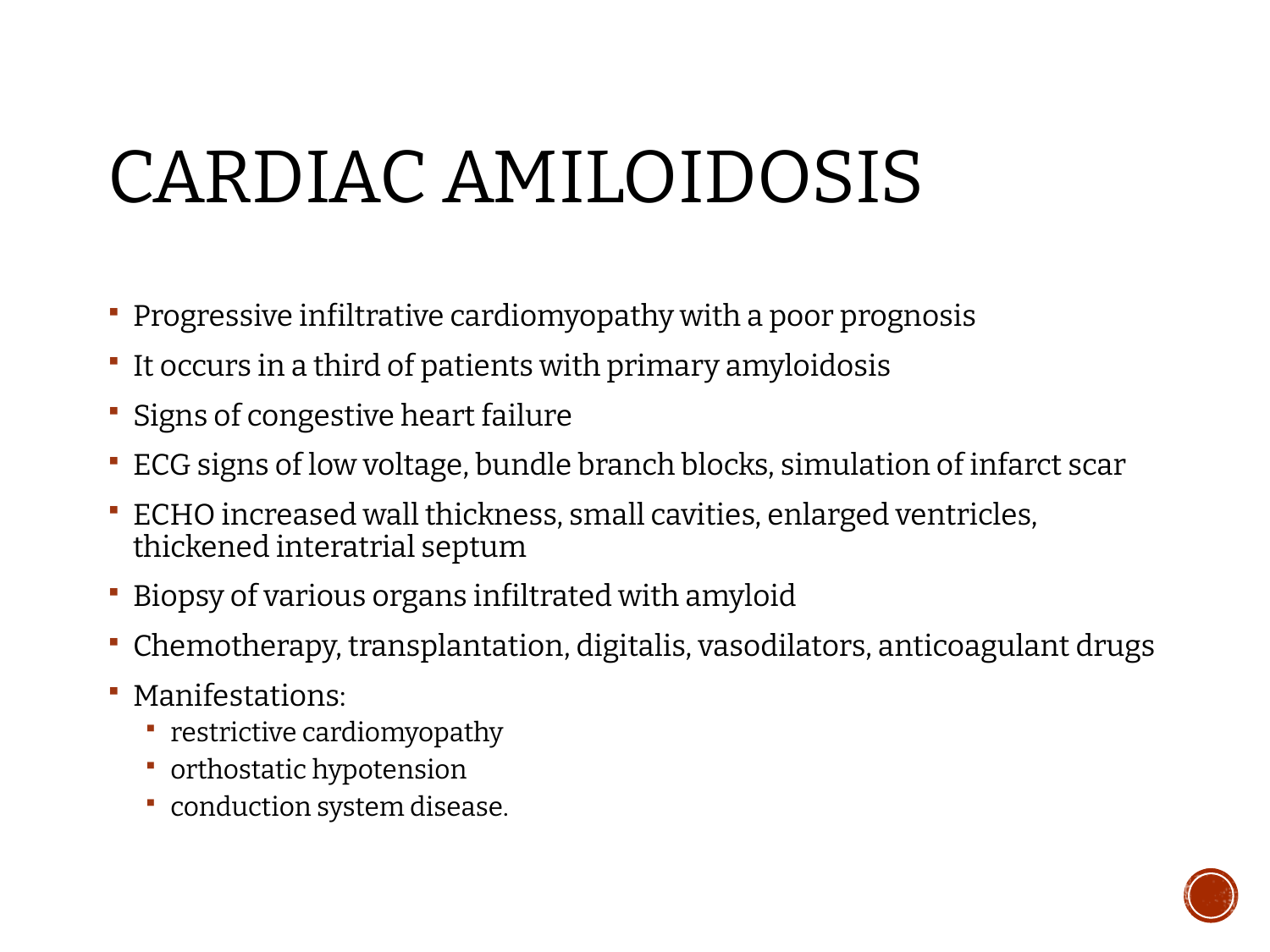

# Cardiac amiloidosis
Progressive infiltrative cardiomyopathy with a poor prognosis
It occurs in a third of patients with primary amyloidosis
Signs of congestive heart failure
ECG signs of low voltage, bundle branch blocks, simulation of infarct scar
ECHO increased wall thickness, small cavities, enlarged ventricles, thickened interatrial septum
Biopsy of various organs infiltrated with amyloid
Chemotherapy, transplantation, digitalis, vasodilators, anticoagulant drugs
Manifestations:
restrictive cardiomyopathy
orthostatic hypotension
conduction system disease.